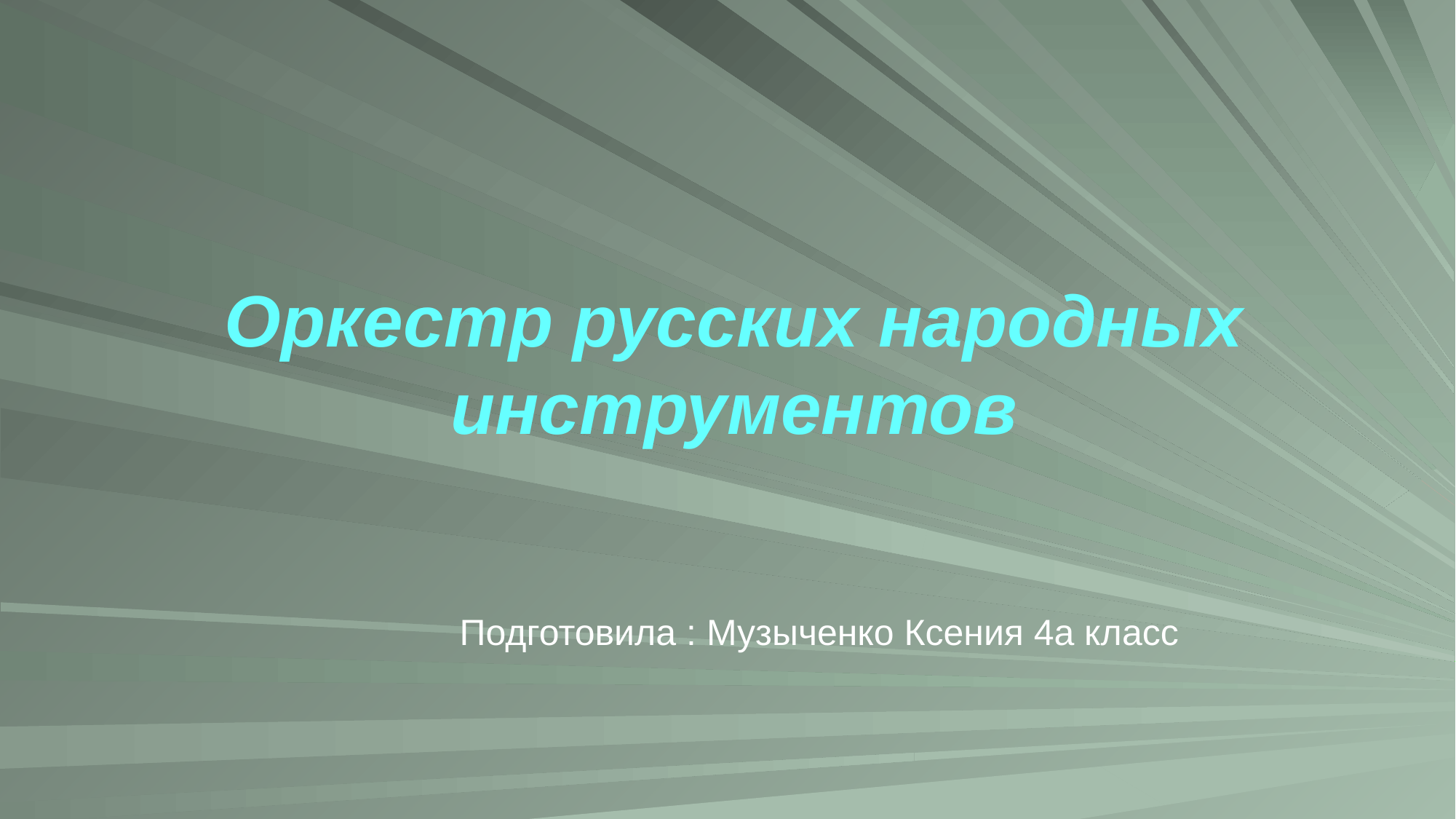

# Оркестр русских народных инструментов

                  Подготовила : Музыченко Ксения 4а класс